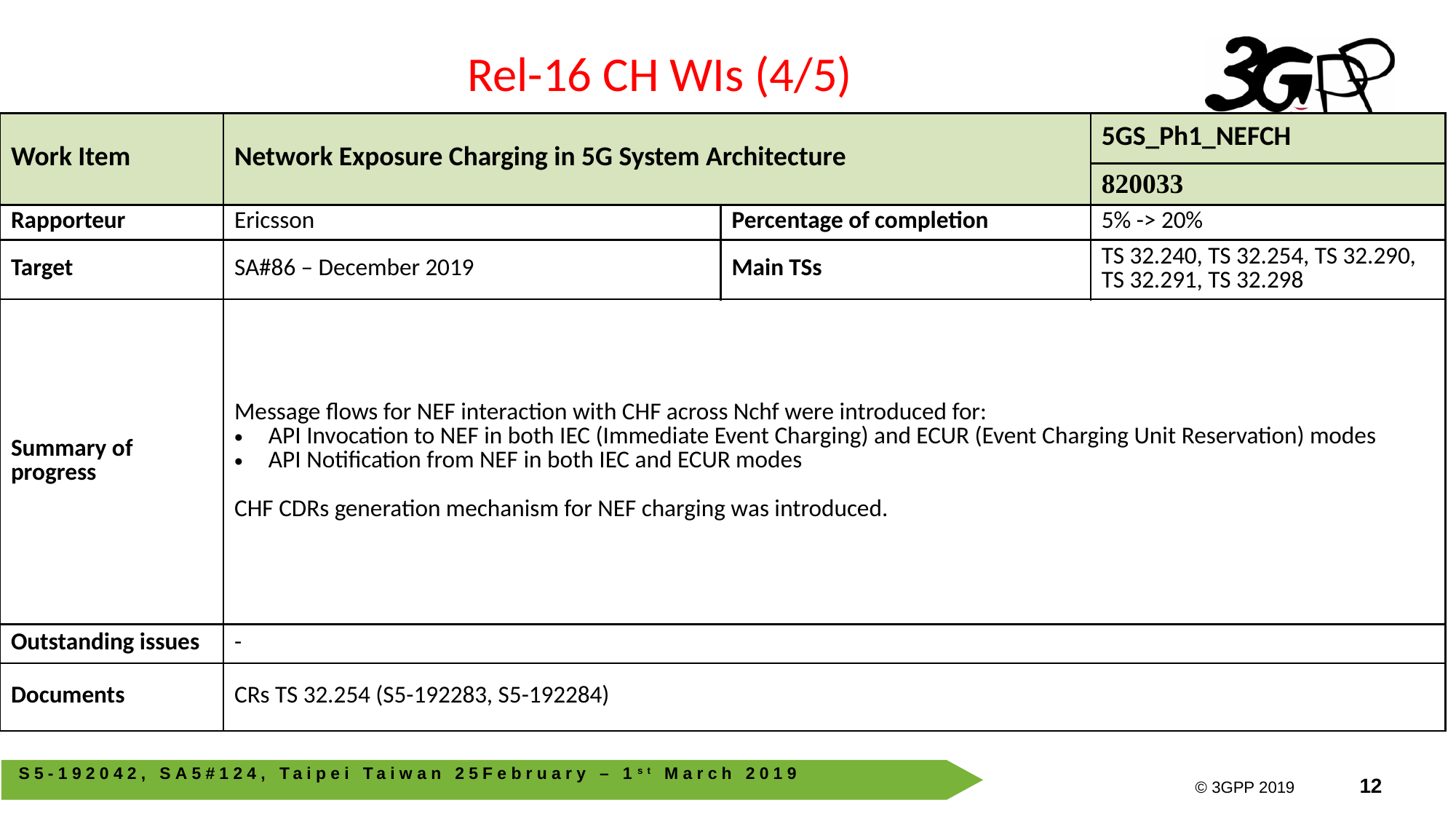

Rel-16 CH WIs (4/5)
| Work Item | Network Exposure Charging in 5G System Architecture |  | 5GS\_Ph1\_NEFCH |
| --- | --- | --- | --- |
|  |  |  | 820033 |
| Rapporteur | Ericsson | Percentage of completion | 5% -> 20% |
| Target | SA#86 – December 2019 | Main TSs | TS 32.240, TS 32.254, TS 32.290, TS 32.291, TS 32.298 |
| Summary of progress | Message flows for NEF interaction with CHF across Nchf were introduced for: API Invocation to NEF in both IEC (Immediate Event Charging) and ECUR (Event Charging Unit Reservation) modes API Notification from NEF in both IEC and ECUR modes CHF CDRs generation mechanism for NEF charging was introduced. |  |  |
| Outstanding issues | - |  |  |
| Documents | CRs TS 32.254 (S5-192283, S5-192284) |  |  |